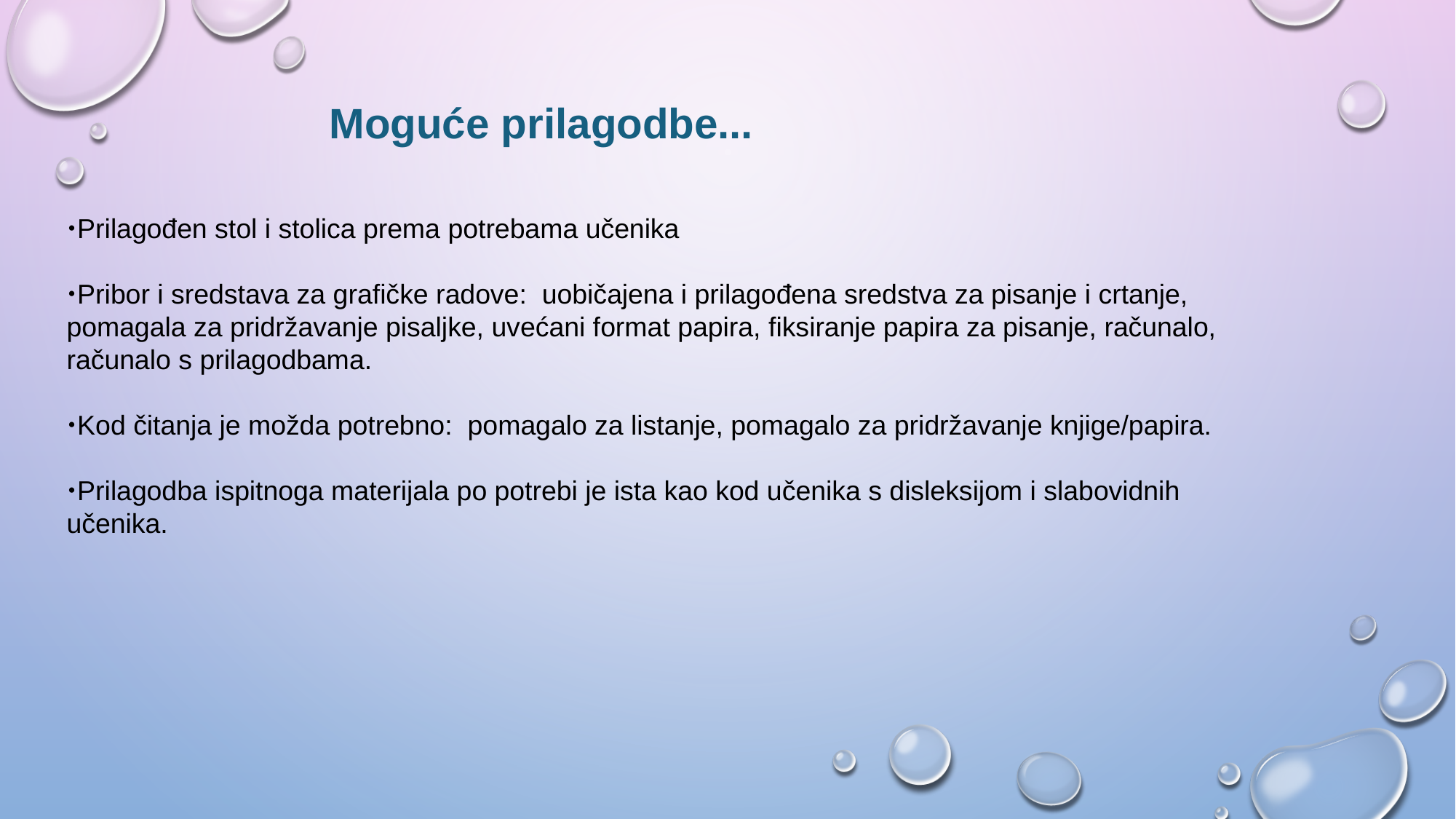

Moguće prilagodbe...
•Prilagođen stol i stolica prema potrebama učenika

•Pribor i sredstava za grafičke radove:  uobičajena i prilagođena sredstva za pisanje i crtanje, pomagala za pridržavanje pisaljke, uvećani format papira, fiksiranje papira za pisanje, računalo,  računalo s prilagodbama.

•Kod čitanja je možda potrebno:  pomagalo za listanje, pomagalo za pridržavanje knjige/papira.

•Prilagodba ispitnoga materijala po potrebi je ista kao kod učenika s disleksijom i slabovidnih učenika.